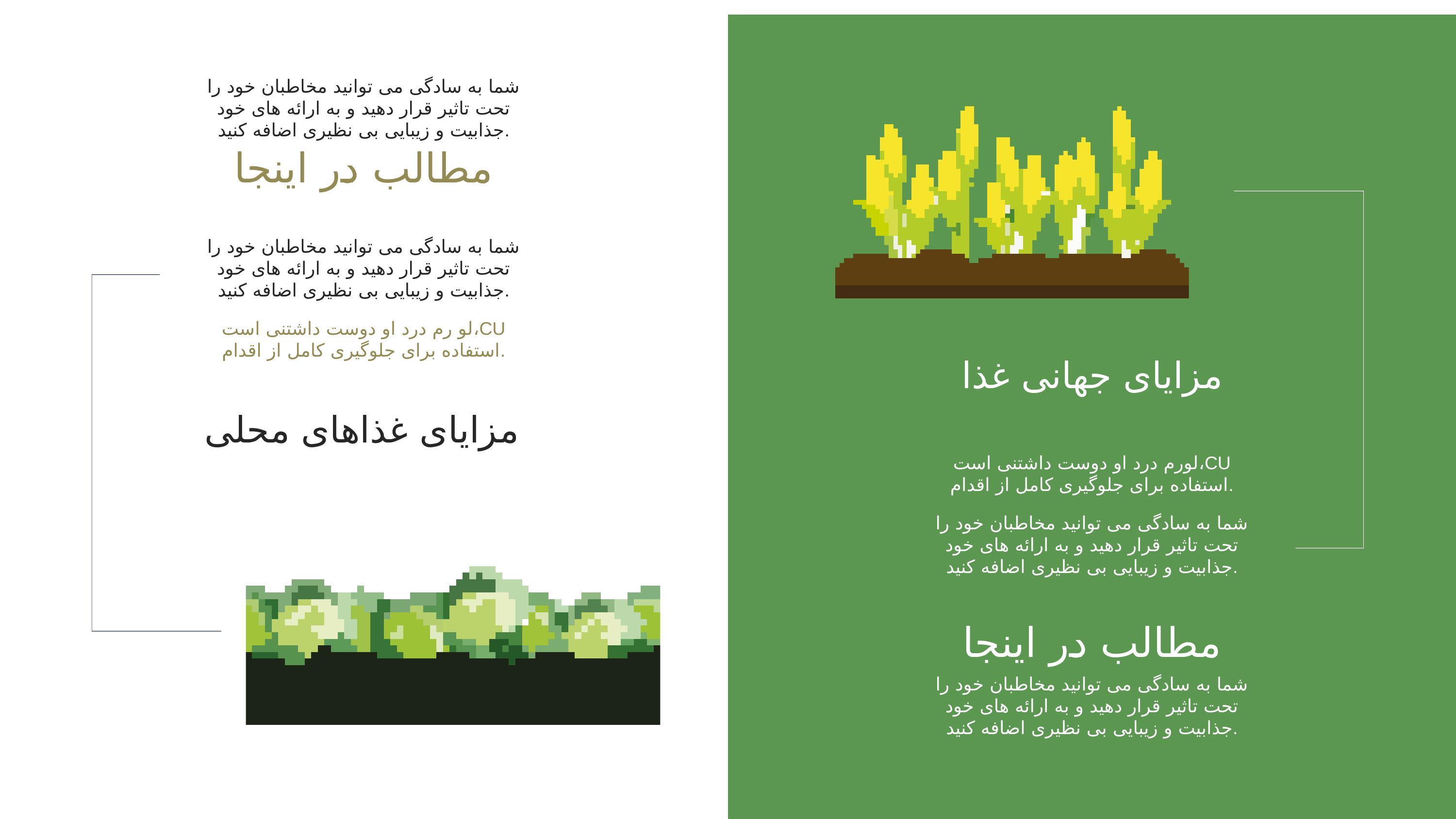

شما به سادگی می توانید مخاطبان خود را تحت تاثیر قرار دهید و به ارائه های خود جذابیت و زیبایی بی نظیری اضافه کنید.

مطالب در اینجا

شما به سادگی می توانید مخاطبان خود را تحت تاثیر قرار دهید و به ارائه های خود جذابیت و زیبایی بی نظیری اضافه کنید.

لو رم درد او دوست داشتنی است،CU استفاده برای جلوگیری کامل از اقدام.
مزایای جهانی غذا
مزایای غذاهای محلی
لورم درد او دوست داشتنی است،CU استفاده برای جلوگیری کامل از اقدام.
شما به سادگی می توانید مخاطبان خود را تحت تاثیر قرار دهید و به ارائه های خود جذابیت و زیبایی بی نظیری اضافه کنید.

مطالب در اینجا
شما به سادگی می توانید مخاطبان خود را تحت تاثیر قرار دهید و به ارائه های خود جذابیت و زیبایی بی نظیری اضافه کنید.